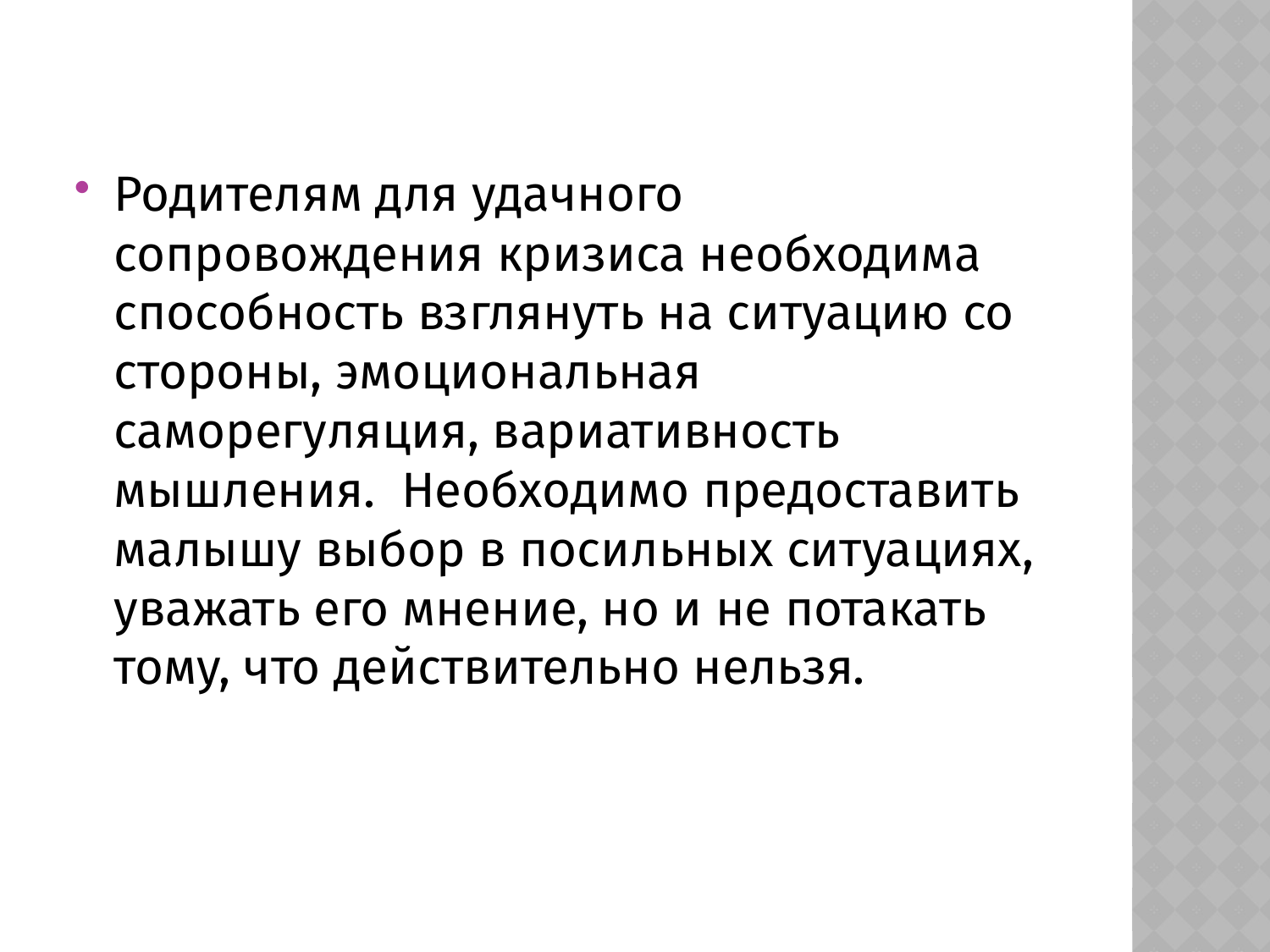

Родителям для удачного сопровождения кризиса необходима способность взглянуть на ситуацию со стороны, эмоциональная саморегуляция, вариативность мышления.  Необходимо предоставить малышу выбор в посильных ситуациях, уважать его мнение, но и не потакать тому, что действительно нельзя.